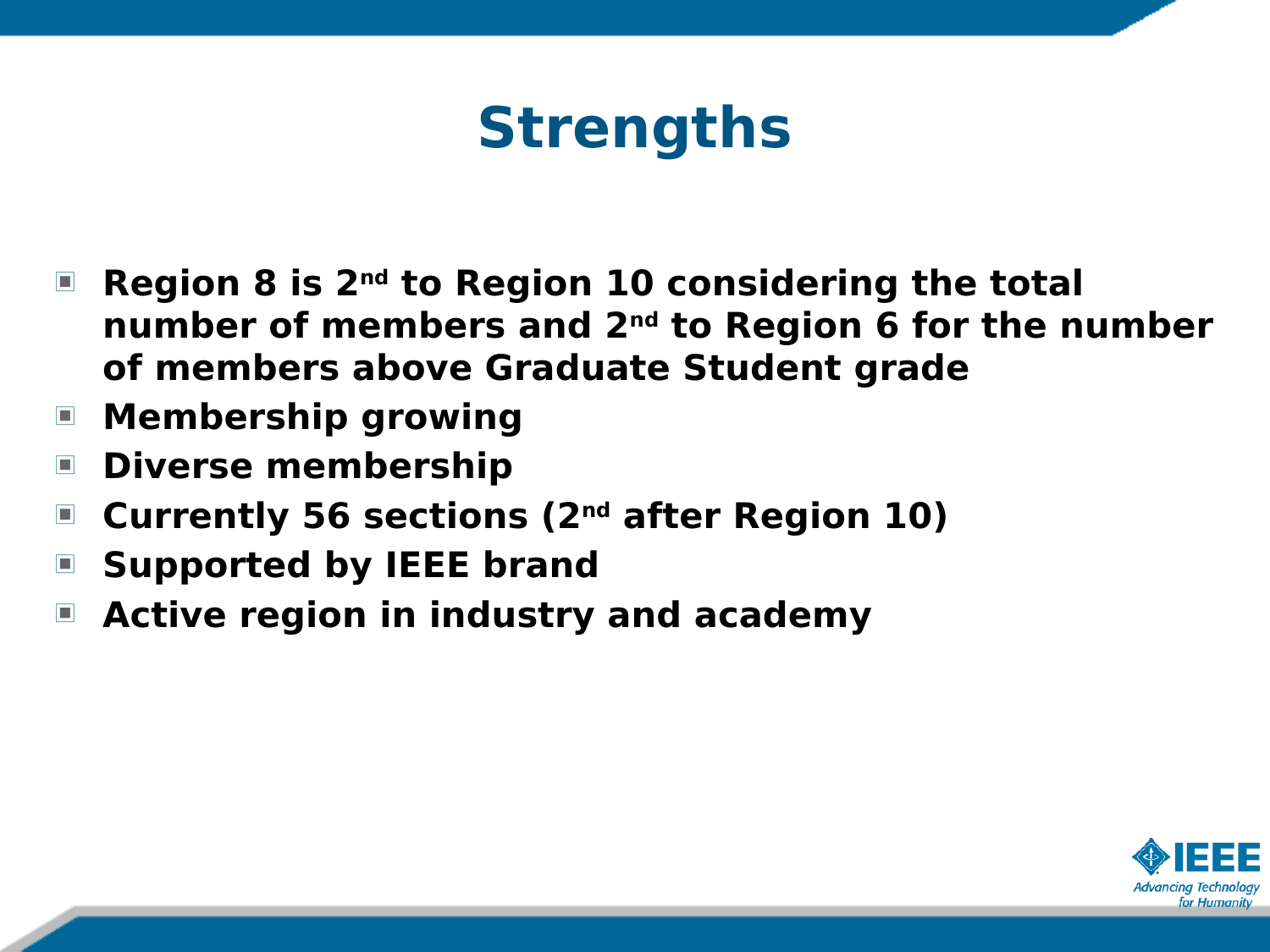

Strengths
Region 8 is 2nd to Region 10 considering the total number of members and 2nd to Region 6 for the number of members above Graduate Student grade
Membership growing
Diverse membership
Currently 56 sections (2nd after Region 10)
Supported by IEEE brand
Active region in industry and academy